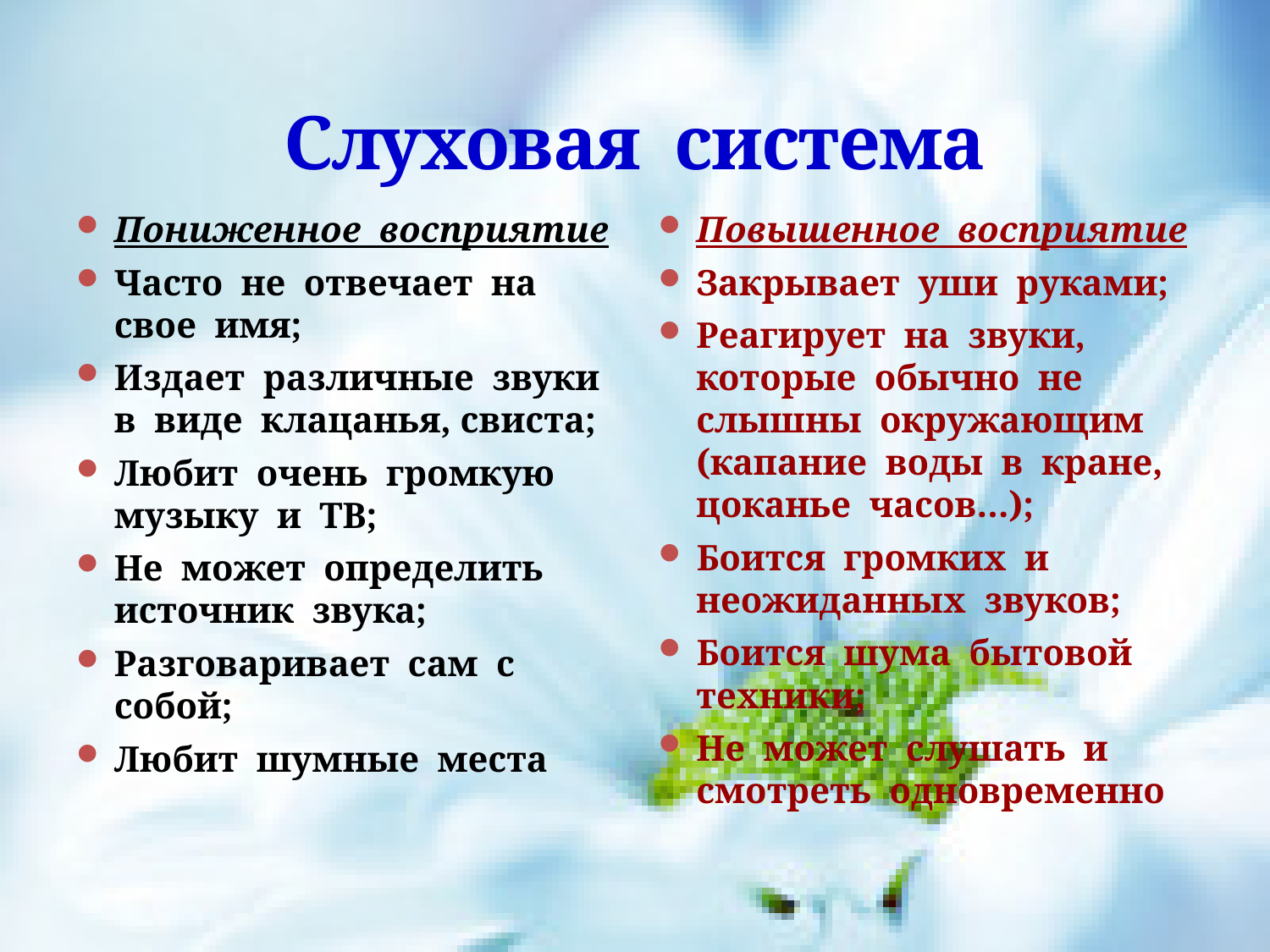

# Слуховая  система
Пониженное  восприятие
Часто  не  отвечает  на  свое  имя;
Издает  различные  звуки  в  виде  клацанья, свиста;
Любит  очень  громкую  музыку  и  ТВ;
Не  может  определить  источник  звука;
Разговаривает  сам  с  собой;
Любит  шумные  места
Повышенное  восприятие
Закрывает  уши  руками;
Реагирует  на  звуки, которые  обычно  не  слышны  окружающим (капание  воды  в  кране, цоканье  часов…);
Боится  громких  и  неожиданных  звуков;
Боится  шума  бытовой  техники;
Не  может  слушать  и  смотреть  одновременно